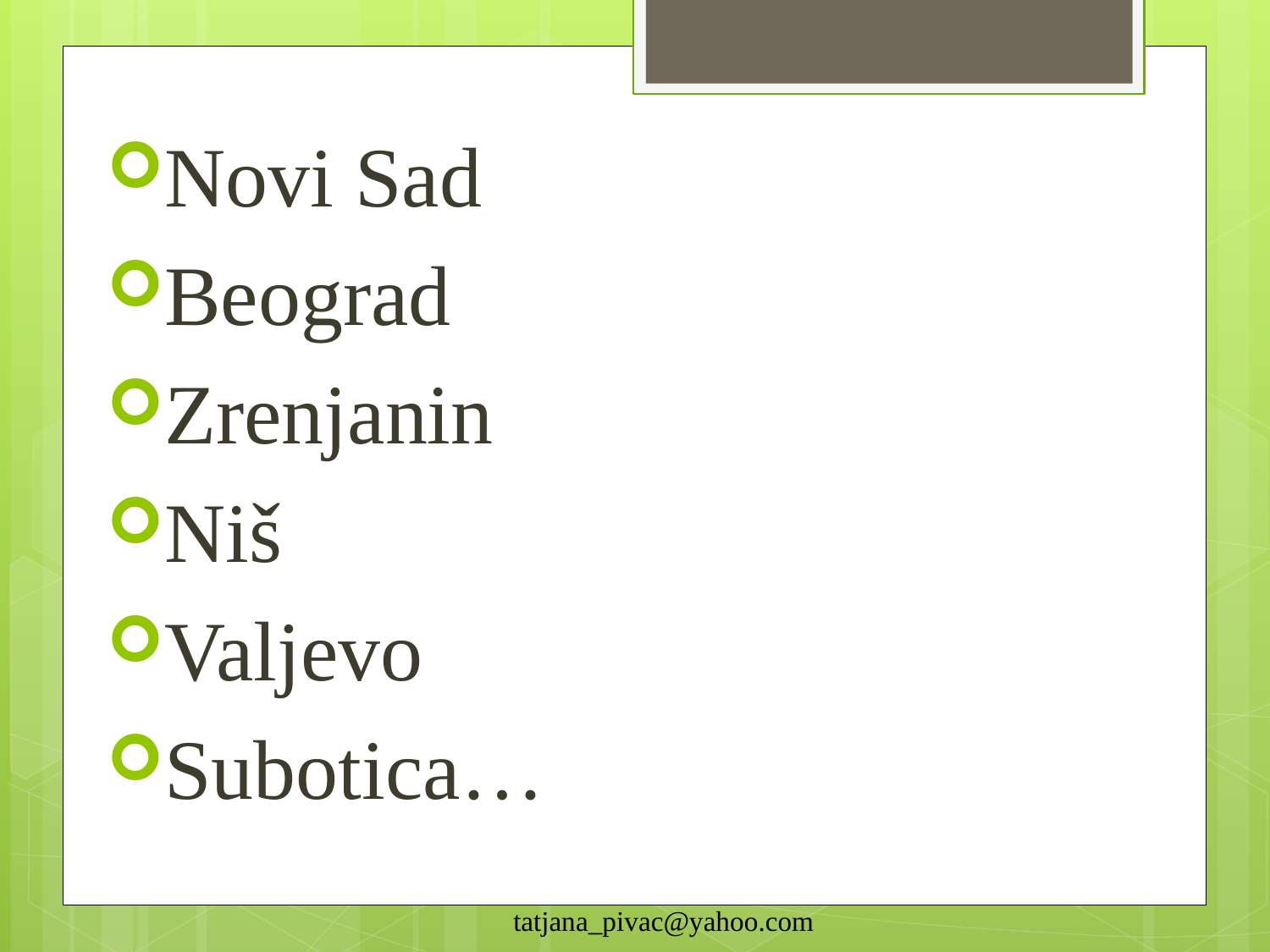

Novi Sad
Beograd
Zrenjanin
Niš
Valjevo
Subotica…
tatjana_pivac@yahoo.com